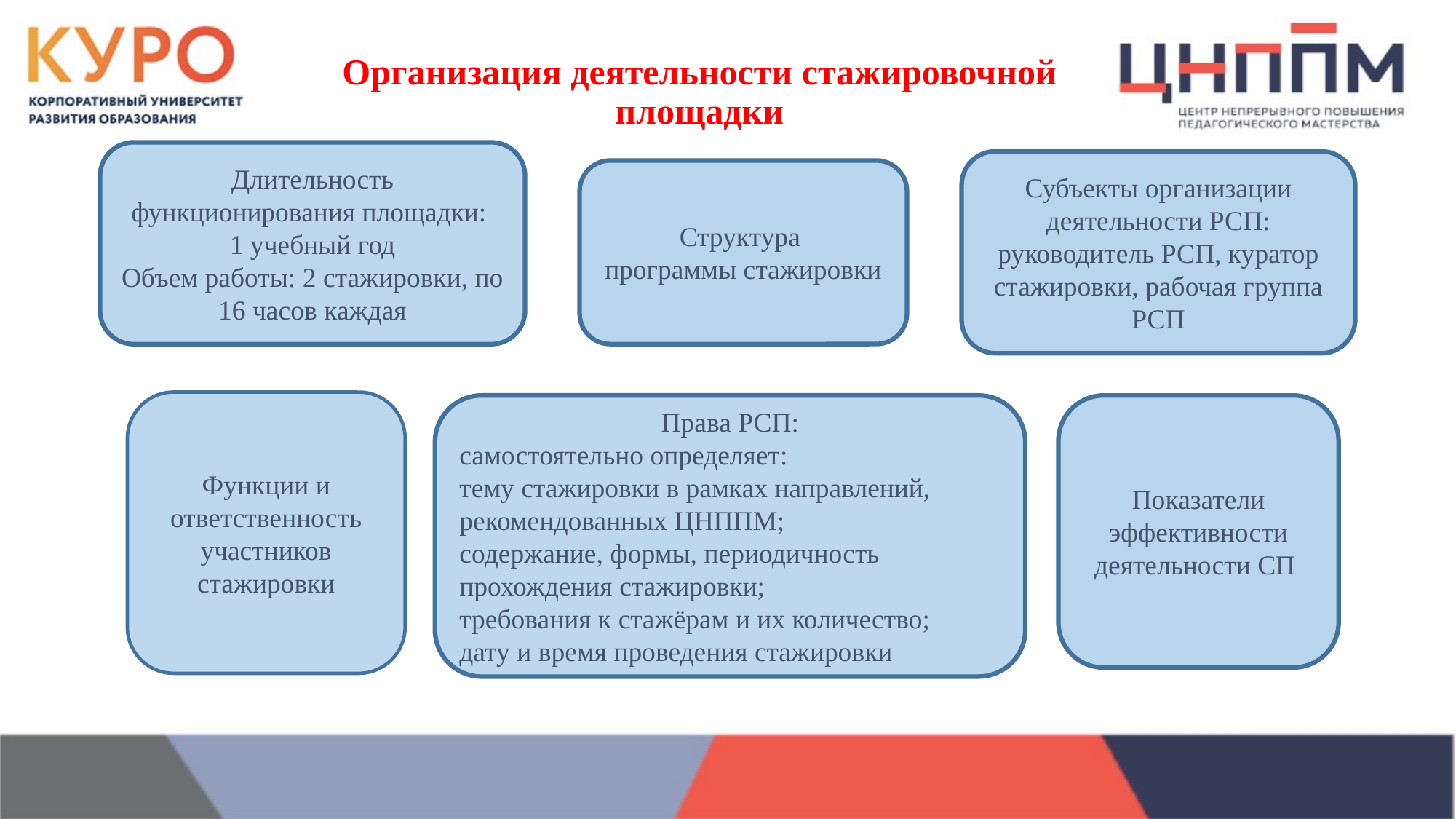

# Организация деятельности стажировочной площадки
Длительность функционирования площадки:
1 учебный год
Объем работы: 2 стажировки, по 16 часов каждая

Субъекты организации деятельности РСП:
руководитель РСП, куратор стажировки, рабочая группа РСП

Структура
программы стажировки
Функции и ответственность участников стажировки
Права РСП:
самостоятельно определяет:
тему стажировки в рамках направлений, рекомендованных ЦНППМ;
содержание, формы, периодичность прохождения стажировки;
требования к стажёрам и их количество;
дату и время проведения стажировки
Показатели эффективности деятельности СП